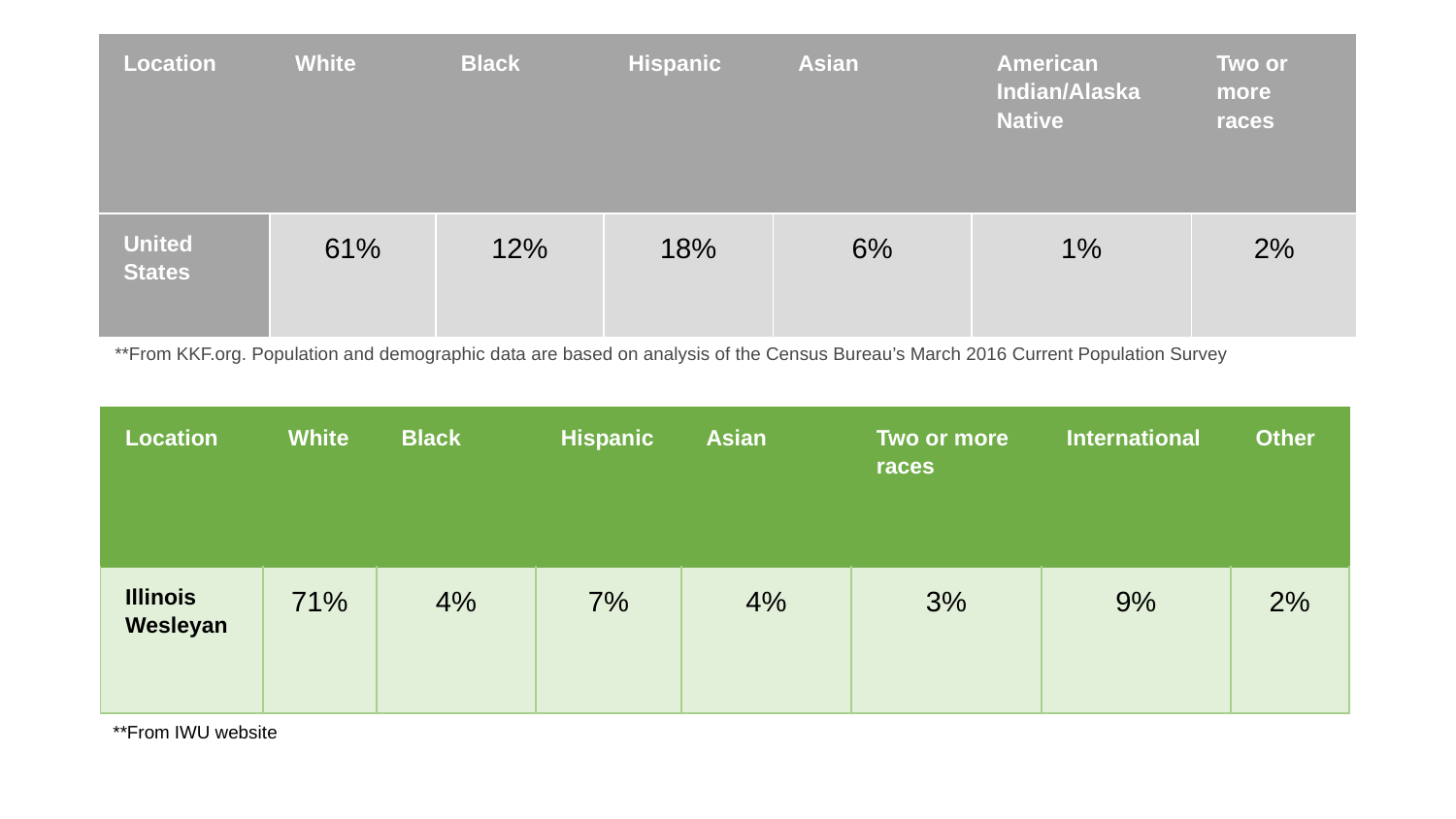

| Location | White | Black | Hispanic | Asian | American Indian/Alaska Native | Two or more races |
| --- | --- | --- | --- | --- | --- | --- |
| United States | 61% | 12% | 18% | 6% | 1% | 2% |
**From KKF.org. Population and demographic data are based on analysis of the Census Bureau’s March 2016 Current Population Survey
| Location | White | Black | Hispanic | Asian | Two or more races | International | Other |
| --- | --- | --- | --- | --- | --- | --- | --- |
| Illinois Wesleyan | 71% | 4% | 7% | 4% | 3% | 9% | 2% |
**From IWU website